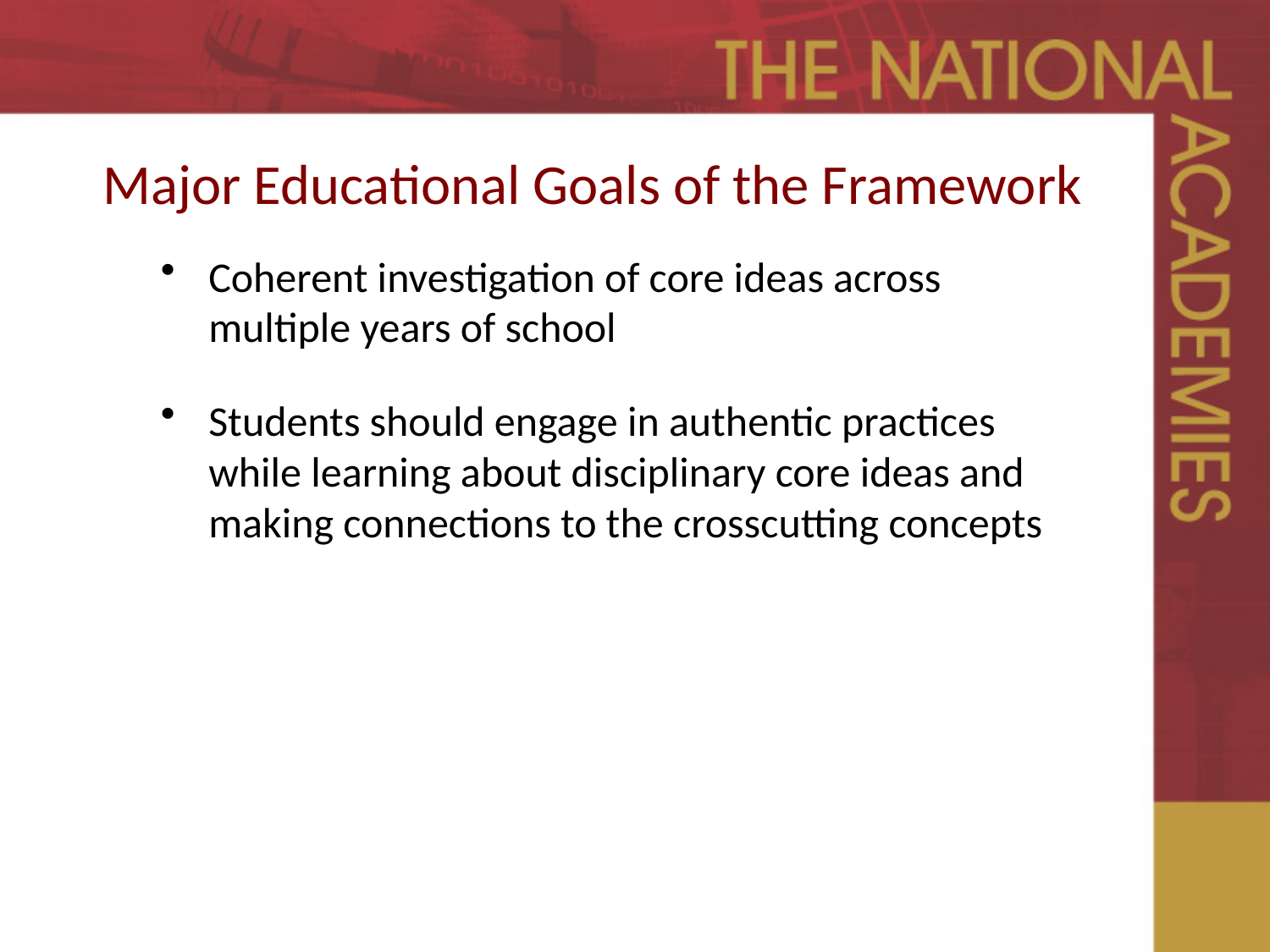

Major Educational Goals of the Framework
Coherent investigation of core ideas across multiple years of school
Students should engage in authentic practices while learning about disciplinary core ideas and making connections to the crosscutting concepts